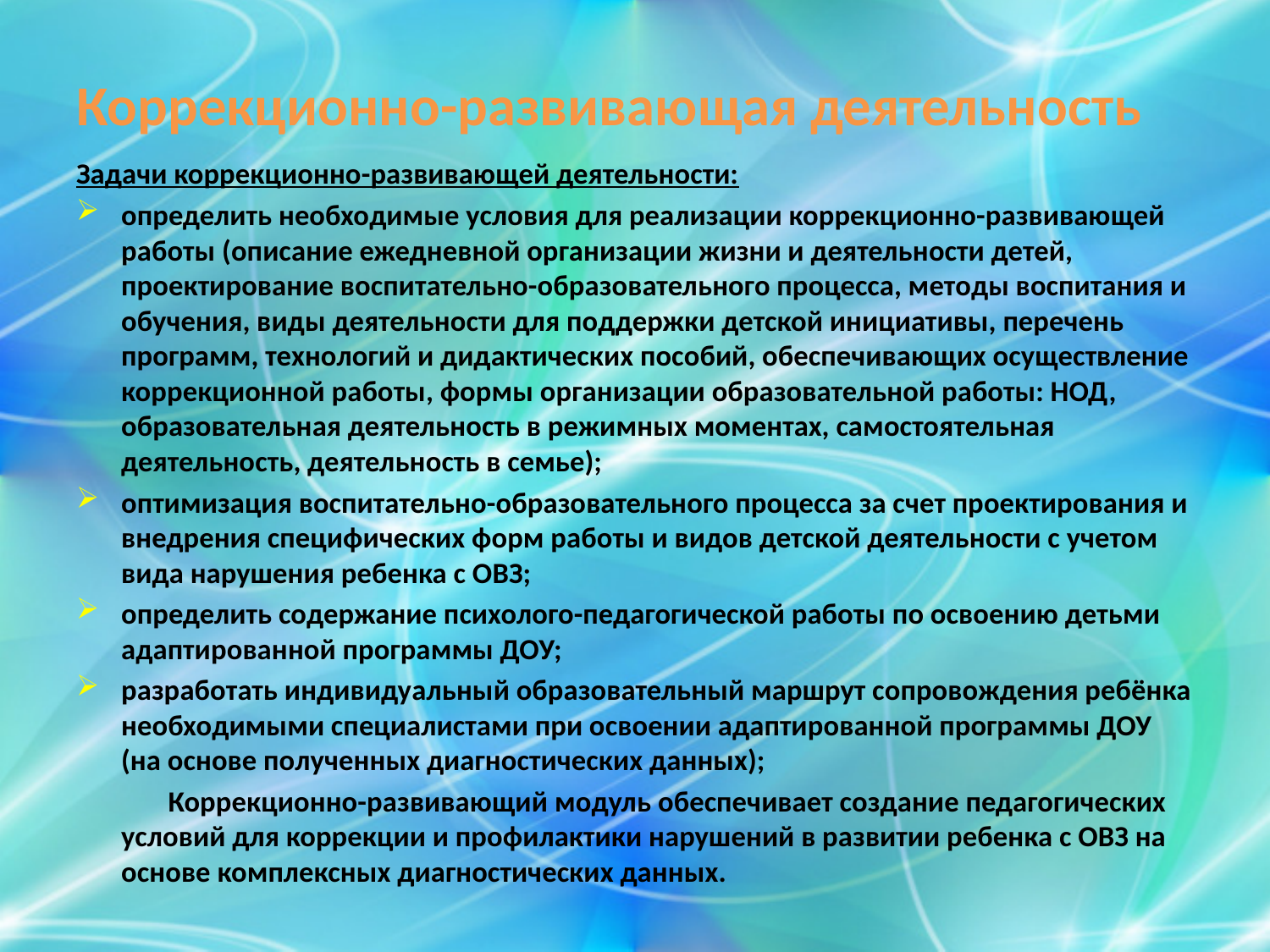

# Коррекционно-развивающая деятельность
Задачи коррекционно-развивающей деятельности:
определить необходимые условия для реализации коррекционно-развивающей работы (описание ежедневной организации жизни и деятельности детей, проектирование воспитательно-образовательного процесса, методы воспитания и обучения, виды деятельности для поддержки детской инициативы, перечень программ, технологий и дидактических пособий, обеспечивающих осуществление коррекционной работы, формы организации образовательной работы: НОД, образовательная деятельность в режимных моментах, самостоятельная деятельность, деятельность в семье);
оптимизация воспитательно-образовательного процесса за счет проектирования и внедрения специфических форм работы и видов детской деятельности с учетом вида нарушения ребенка с ОВЗ;
определить содержание психолого-педагогической работы по освоению детьми адаптированной программы ДОУ;
разработать индивидуальный образовательный маршрут сопровождения ребёнка необходимыми специалистами при освоении адаптированной программы ДОУ (на основе полученных диагностических данных);
              Коррекционно-развивающий модуль обеспечивает создание педагогических условий для коррекции и профилактики нарушений в развитии ребенка с ОВЗ на основе комплексных диагностических данных.